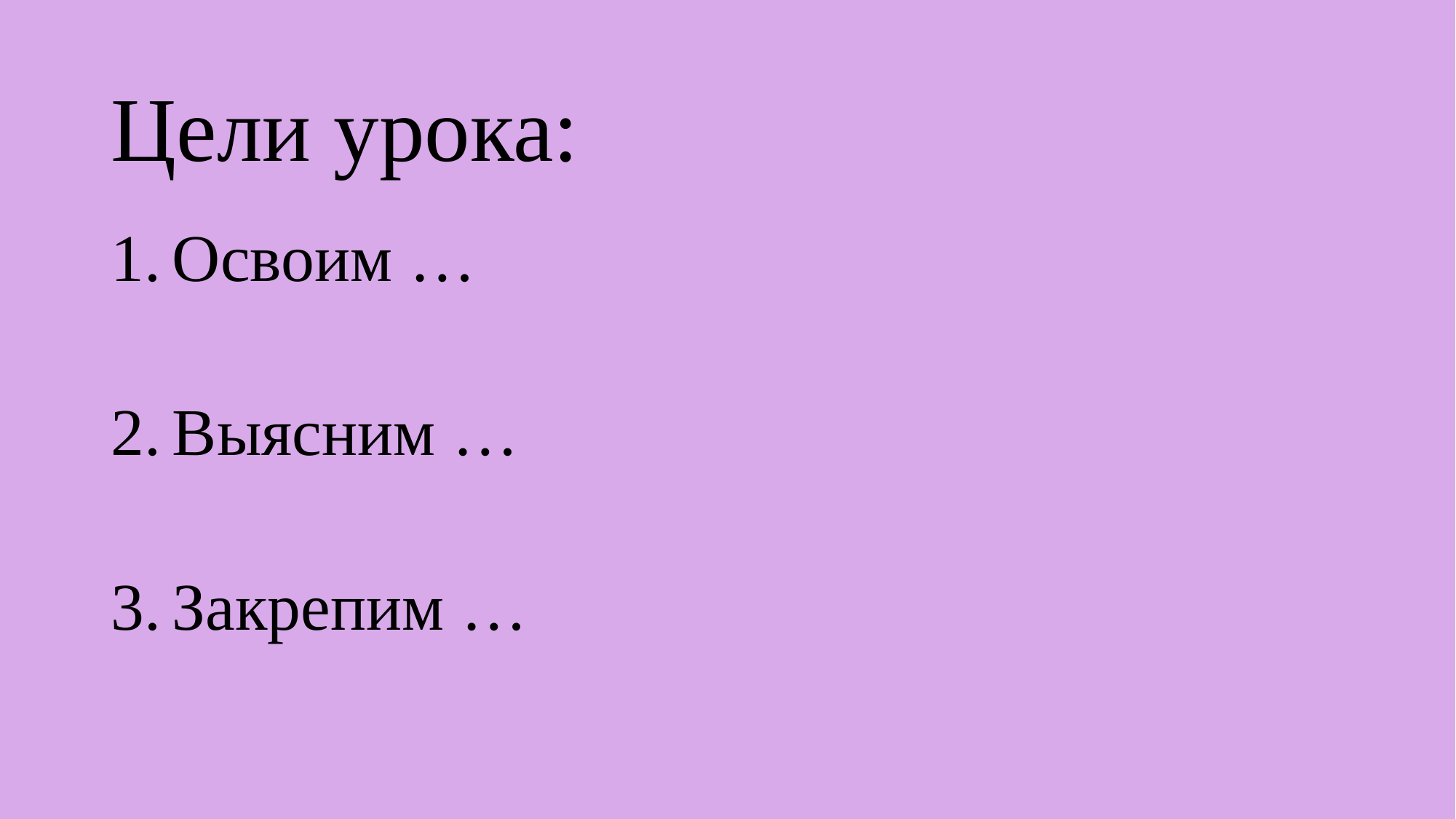

# Цели урока:
Освоим …

Выясним …

Закрепим …